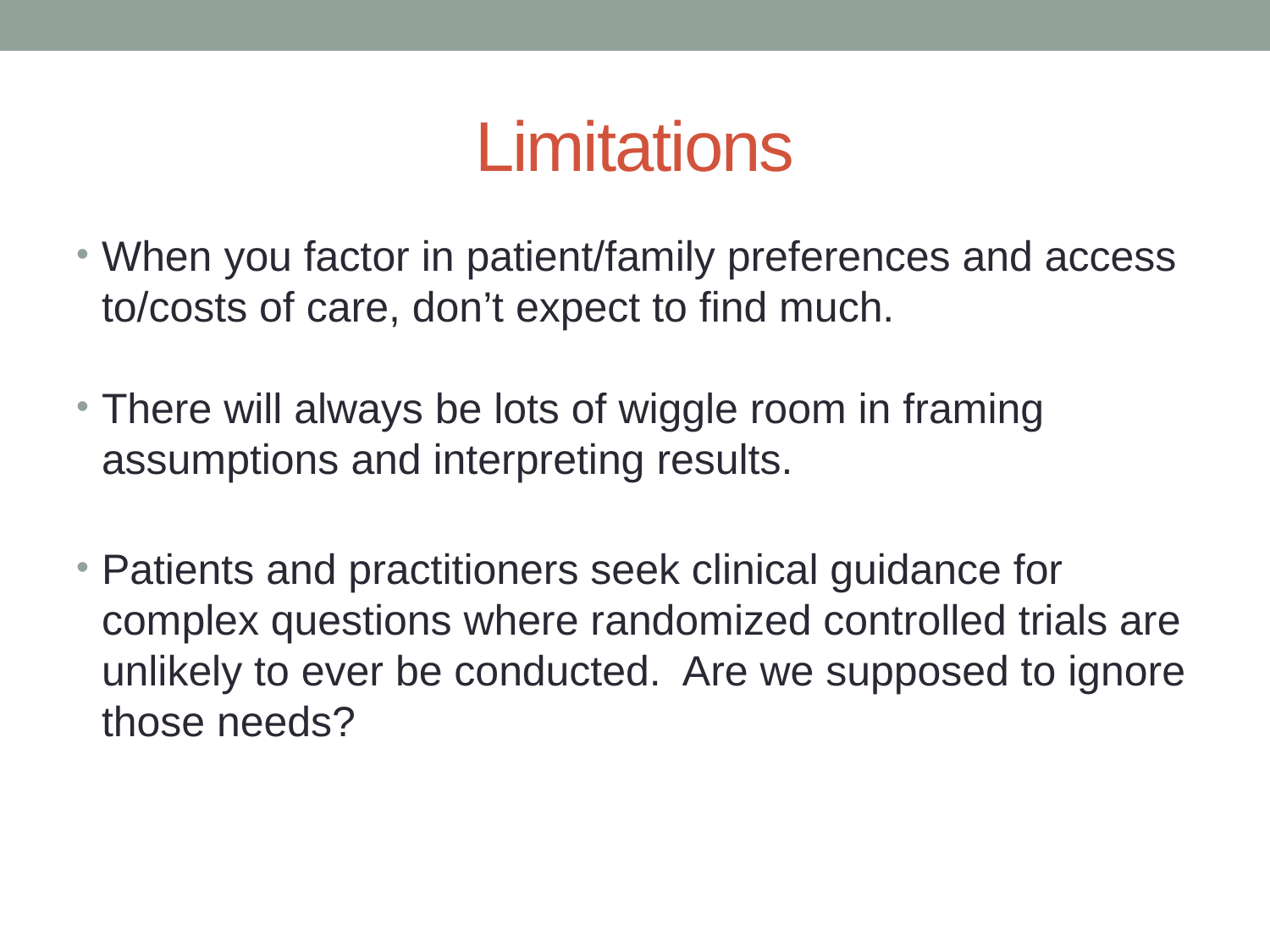

# Limitations
When you factor in patient/family preferences and access to/costs of care, don’t expect to find much.
There will always be lots of wiggle room in framing assumptions and interpreting results.
Patients and practitioners seek clinical guidance for complex questions where randomized controlled trials are unlikely to ever be conducted.  Are we supposed to ignore those needs?